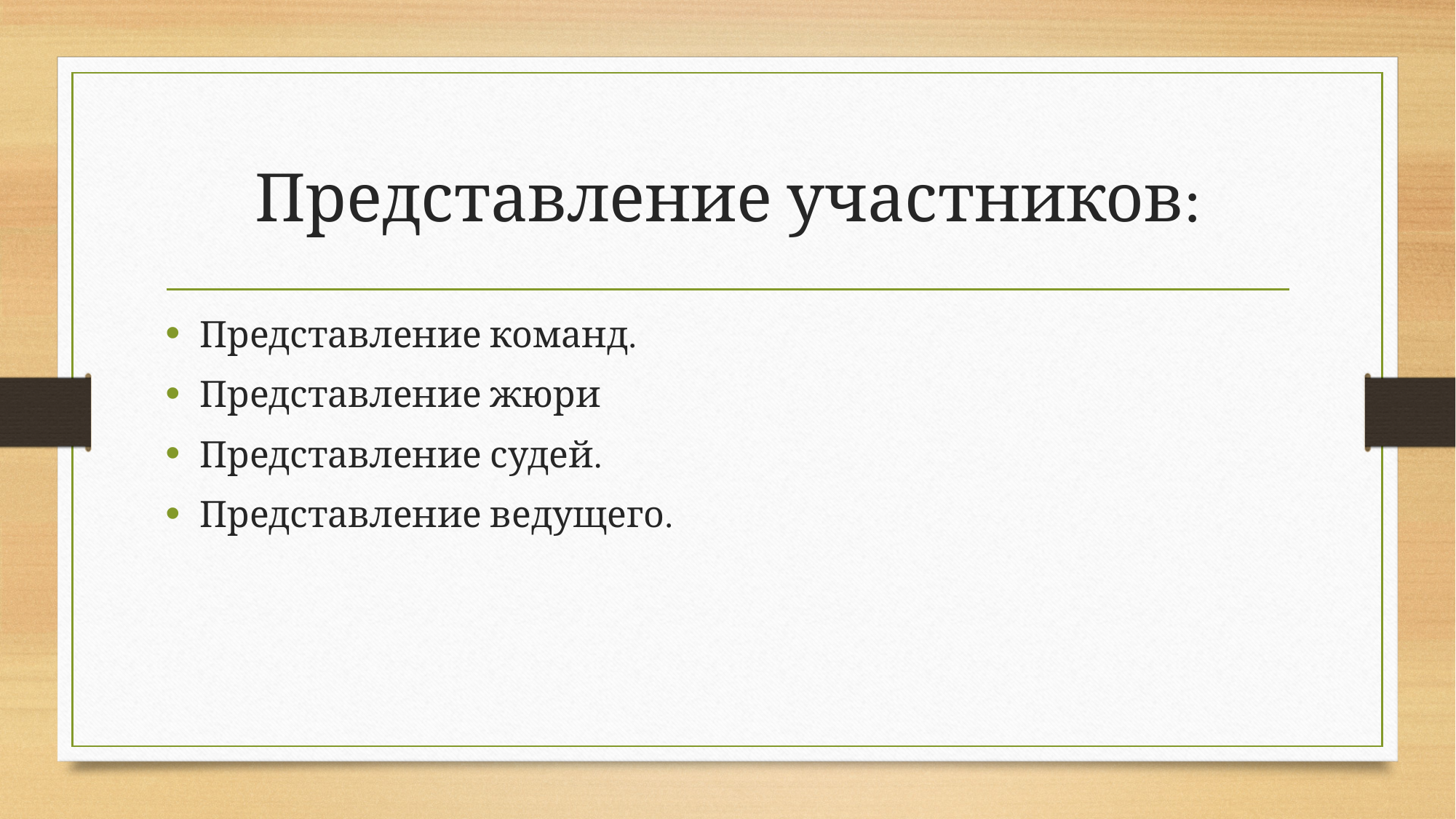

# Представление участников:
Представление команд.
Представление жюри
Представление судей.
Представление ведущего.